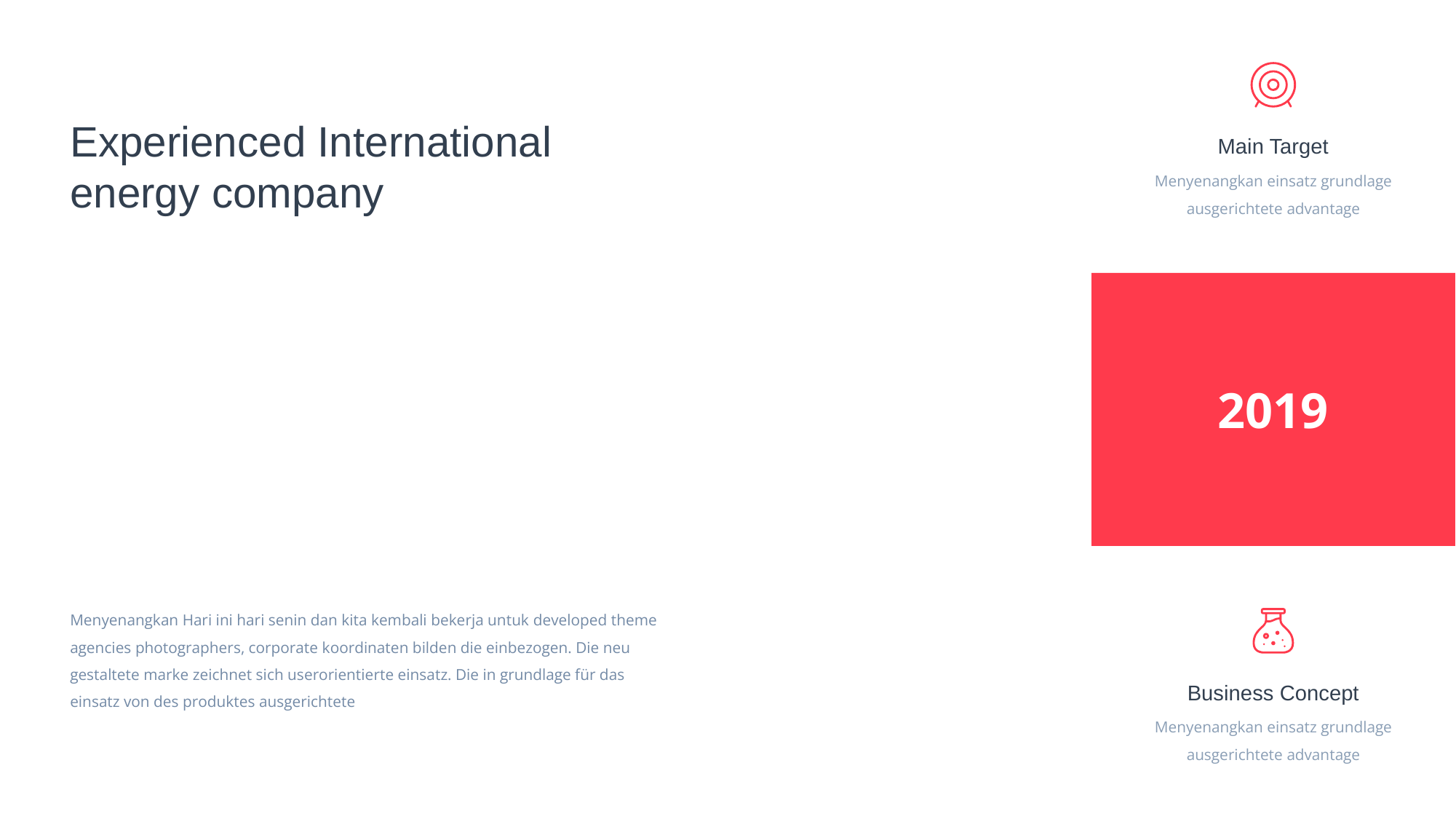

Experienced International energy company
Main Target
Menyenangkan einsatz grundlage ausgerichtete advantage

2019

Menyenangkan Hari ini hari senin dan kita kembali bekerja untuk developed theme agencies photographers, corporate koordinaten bilden die einbezogen. Die neu gestaltete marke zeichnet sich userorientierte einsatz. Die in grundlage für das einsatz von des produktes ausgerichtete

Business Concept
Menyenangkan einsatz grundlage ausgerichtete advantage